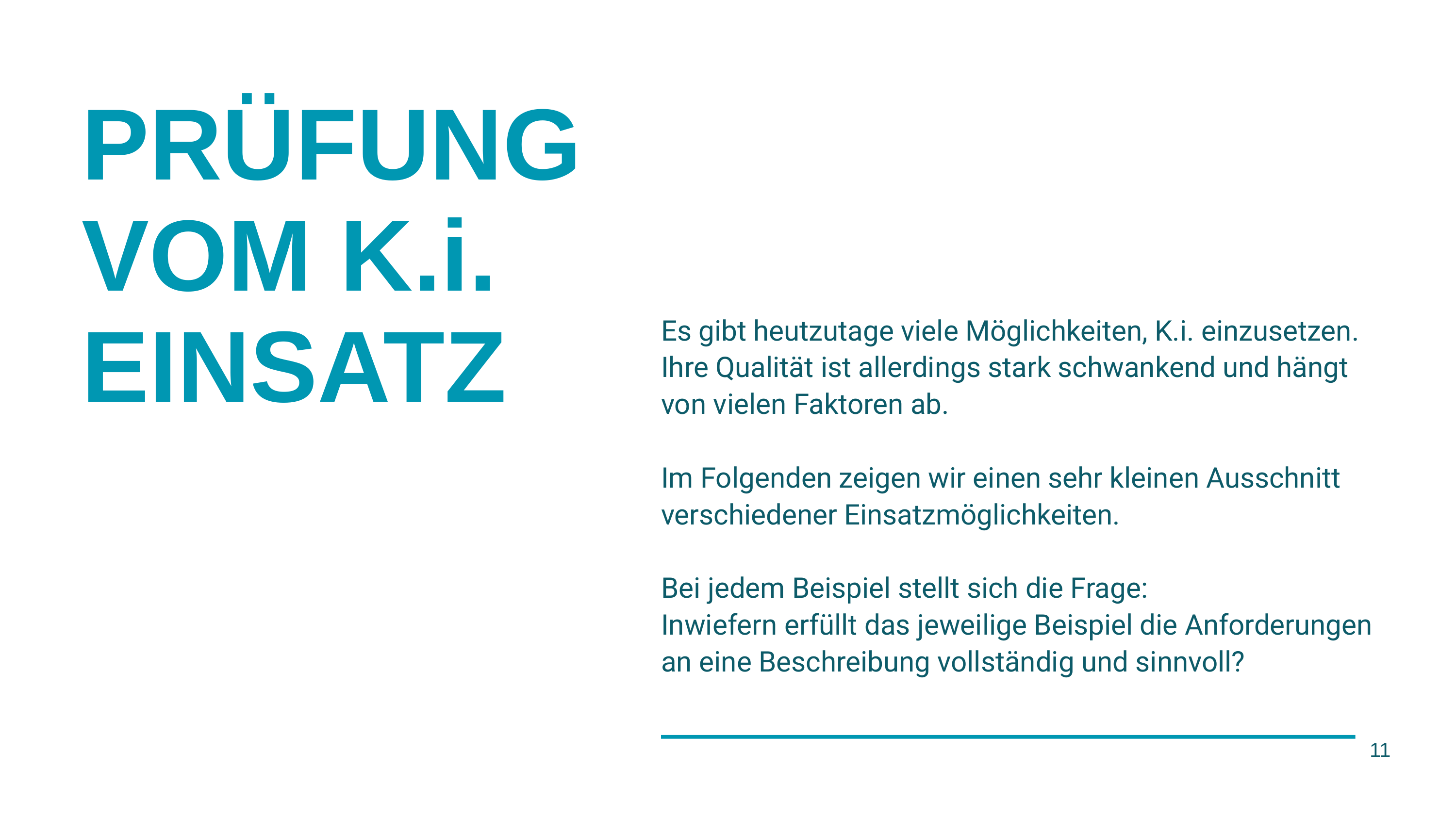

PRÜFUNG VOM K.i. EINSATZ
Es gibt heutzutage viele Möglichkeiten, K.i. einzusetzen.
Ihre Qualität ist allerdings stark schwankend und hängt von vielen Faktoren ab.

Im Folgenden zeigen wir einen sehr kleinen Ausschnitt verschiedener Einsatzmöglichkeiten.

Bei jedem Beispiel stellt sich die Frage:
Inwiefern erfüllt das jeweilige Beispiel die Anforderungen an eine Beschreibung vollständig und sinnvoll?
11